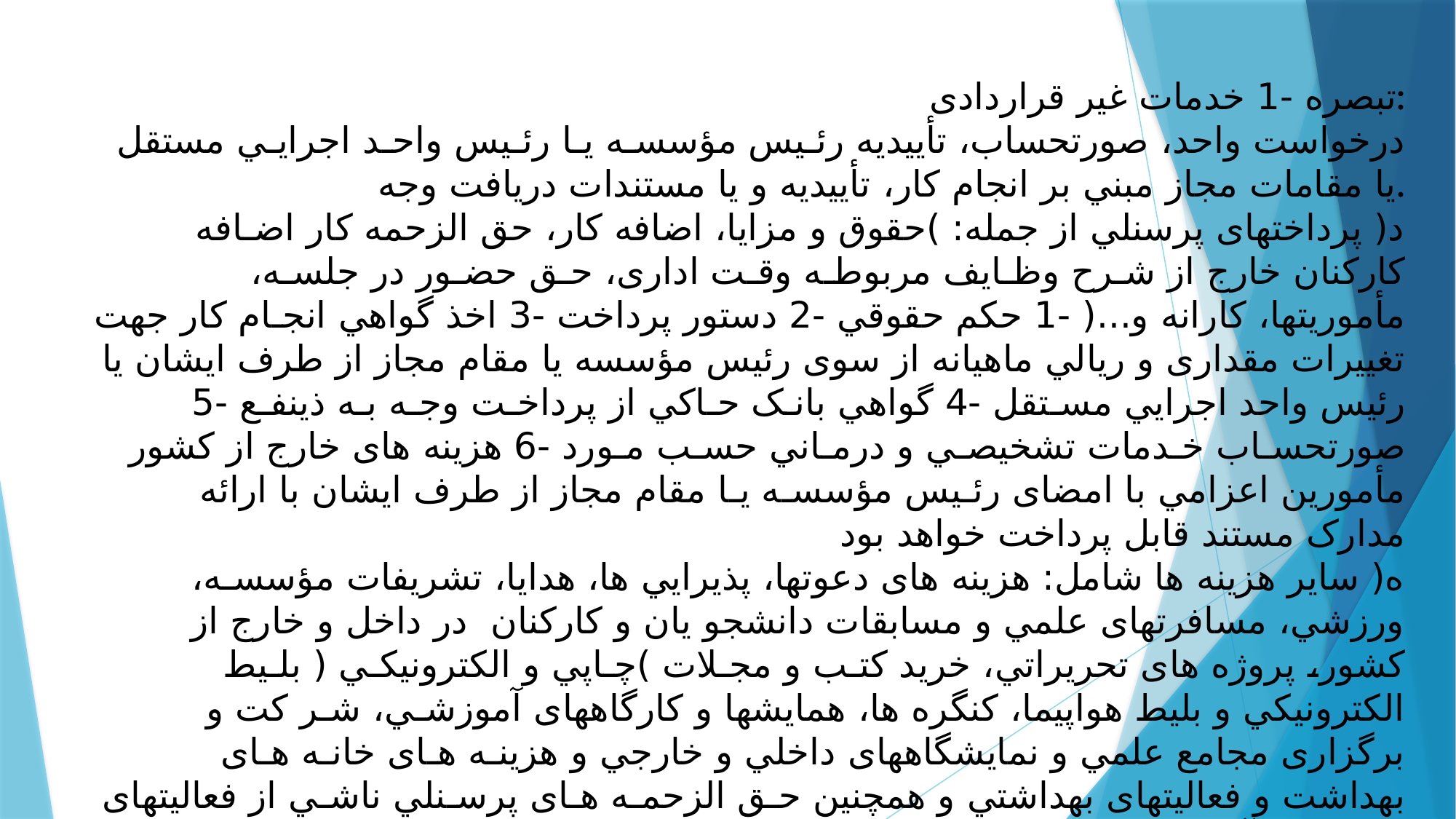

تبصره -1 خدمات غیر قراردادی:
 درخواست واحد، صورتحساب، تأيیديه رئـیس مؤسسـه يـا رئـیس واحـد اجرايـي مستقل يا مقامات مجاز مبني بر انجام کار، تأيیديه و يا مستندات دريافت وجه.
 د( پرداختهای پرسنلي از جمله: )حقوق و مزايا، اضافه کار، حق الزحمه کار اضـافه کارکنان خارج از شـرح وظـايف مربوطـه وقـت اداری، حـق حضـور در جلسـه، مأموريتها، کارانه و...( -1 حکم حقوقي -2 دستور پرداخت -3 اخذ گواهي انجـام کار جهت تغییرات مقداری و ريالي ماهیانه از سوی رئیس مؤسسه يا مقام مجاز از طرف ايشان يا رئیس واحد اجرايي مسـتقل -4 گواهي بانـک حـاکي از پرداخـت وجـه بـه ذينفـع -5 صورتحسـاب خـدمات تشخیصـي و درمـاني حسـب مـورد -6 هزينه های خارج از کشور مأمورين اعزامي با امضای رئـیس مؤسسـه يـا مقام مجاز از طرف ايشان با ارائه مدارک مستند قابل پرداخت خواهد بود
ه( ساير هزينه ها شامل: هزينه های دعوتها، پذيرايي ها، هدايا، تشريفات مؤسسـه، ورزشي، مسافرتهای علمي و مسابقات دانشجو یان و کارکنان  در داخل و خارج از کشور، پروژه های تحریراتي، خريد کتـب و مجـلات )چـاپي و الکترونیکـي ( بلـیط الکترونیکي و بلیط هواپیما، کنگره ها، همايشها و کارگاههای آموزشـي، شـر کت و برگزاری مجامع علمي و نمايشگاههای داخلي و خارجي و هزينـه هـای خانـه هـای بهداشت و فعالیتهای بهداشتي و همچنین حـق الزحمـه هـای پرسـنلي ناشـي از فعالیتهای بهداشتي، آموزشي و پژوهشي و درمـاني و اداری مـالي کـه خـارج از وظايف مستمر پرسـنل و براسـاس درخواسـت مراجـع ذيـربط از مؤسسـه انجـام ميپذيرد و در جهت اهداف وزارت بهداشت و درمان و آموزش پزشکي و مؤسسـه ميباشد.